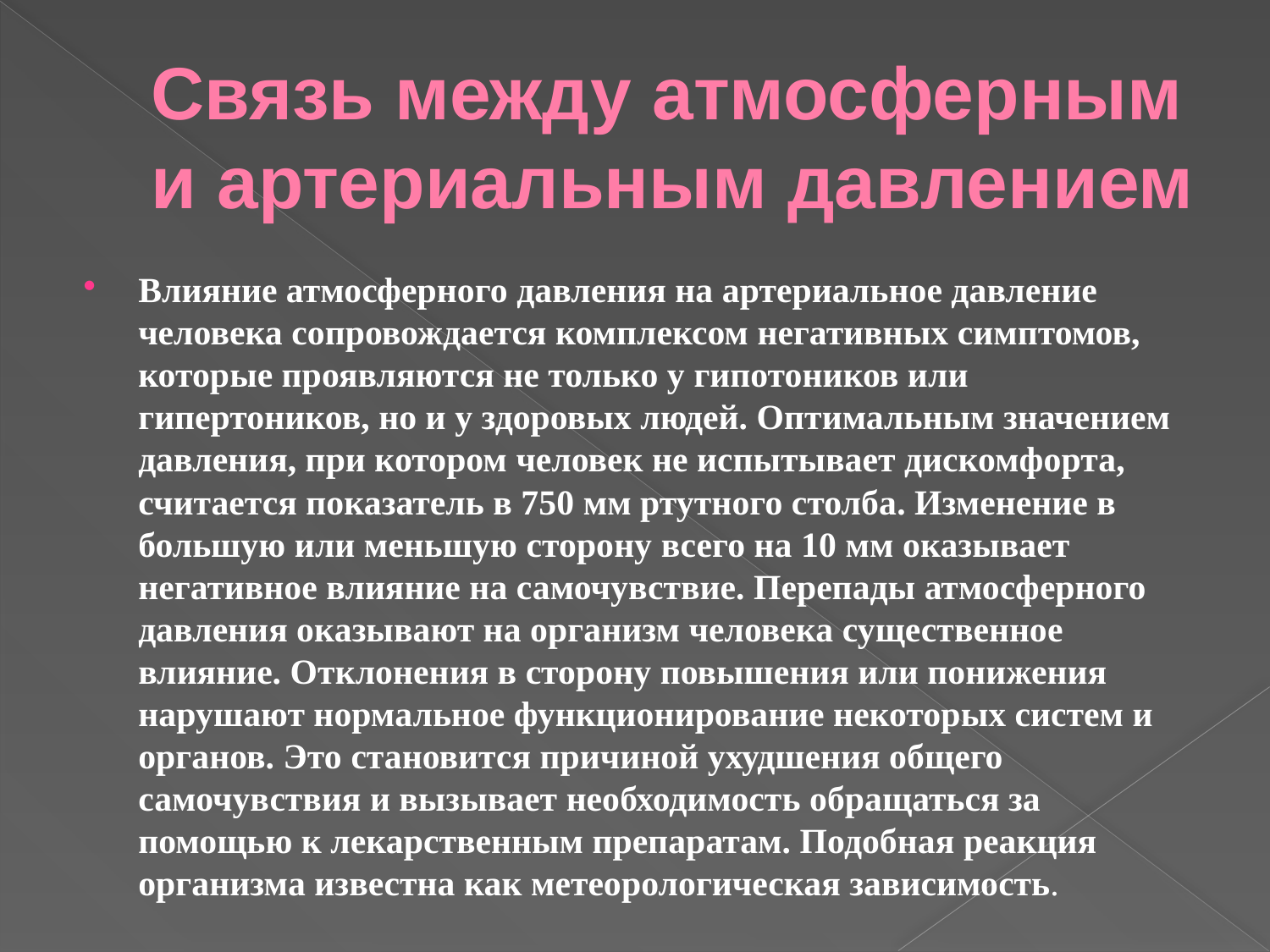

# Связь между атмосферным и артериальным давлением
Влияние атмосферного давления на артериальное давление человека сопровождается комплексом негативных симптомов, которые проявляются не только у гипотоников или гипертоников, но и у здоровых людей. Оптимальным значением давления, при котором человек не испытывает дискомфорта, считается показатель в 750 мм ртутного столба. Изменение в большую или меньшую сторону всего на 10 мм оказывает негативное влияние на самочувствие. Перепады атмосферного давления оказывают на организм человека существенное влияние. Отклонения в сторону повышения или понижения нарушают нормальное функционирование некоторых систем и органов. Это становится причиной ухудшения общего самочувствия и вызывает необходимость обращаться за помощью к лекарственным препаратам. Подобная реакция организма известна как метеорологическая зависимость.